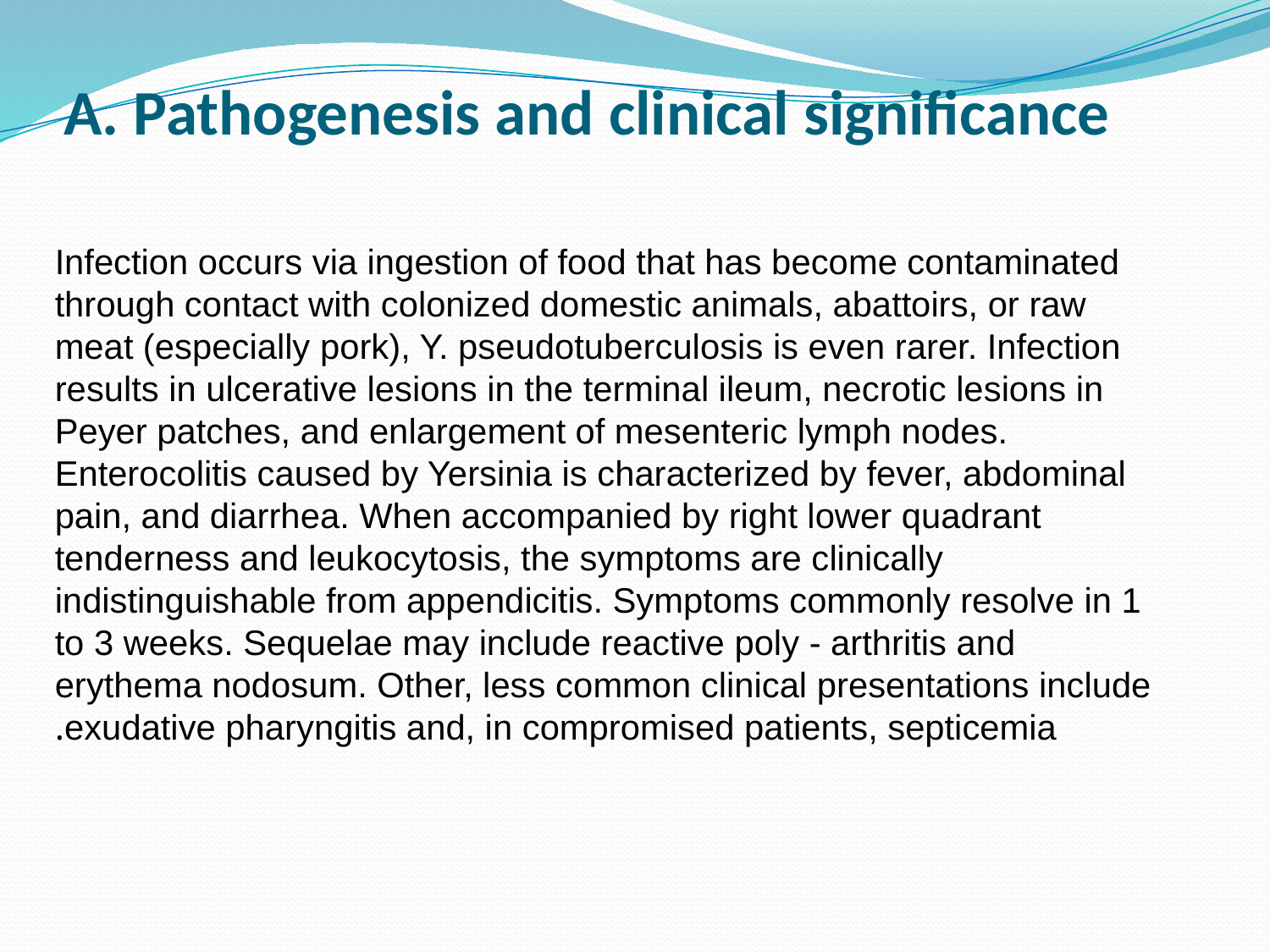

# A. Pathogenesis and clinical significance
Infection occurs via ingestion of food that has become contaminated
through contact with colonized domestic animals, abattoirs, or raw
meat (especially pork), Y. pseudotuberculosis is even rarer. Infection results in ulcerative lesions in the terminal ileum, necrotic lesions in Peyer patches, and enlargement of mesenteric lymph nodes. Enterocolitis caused by Yersinia is characterized by fever, abdominal pain, and diarrhea. When accompanied by right lower quadrant tenderness and leukocytosis, the symptoms are clinically indistinguishable from appendicitis. Symptoms commonly resolve in 1 to 3 weeks. Sequelae may include reactive poly - arthritis and erythema nodosum. Other, less common clinical presentations include exudative pharyngitis and, in compromised patients, septicemia.